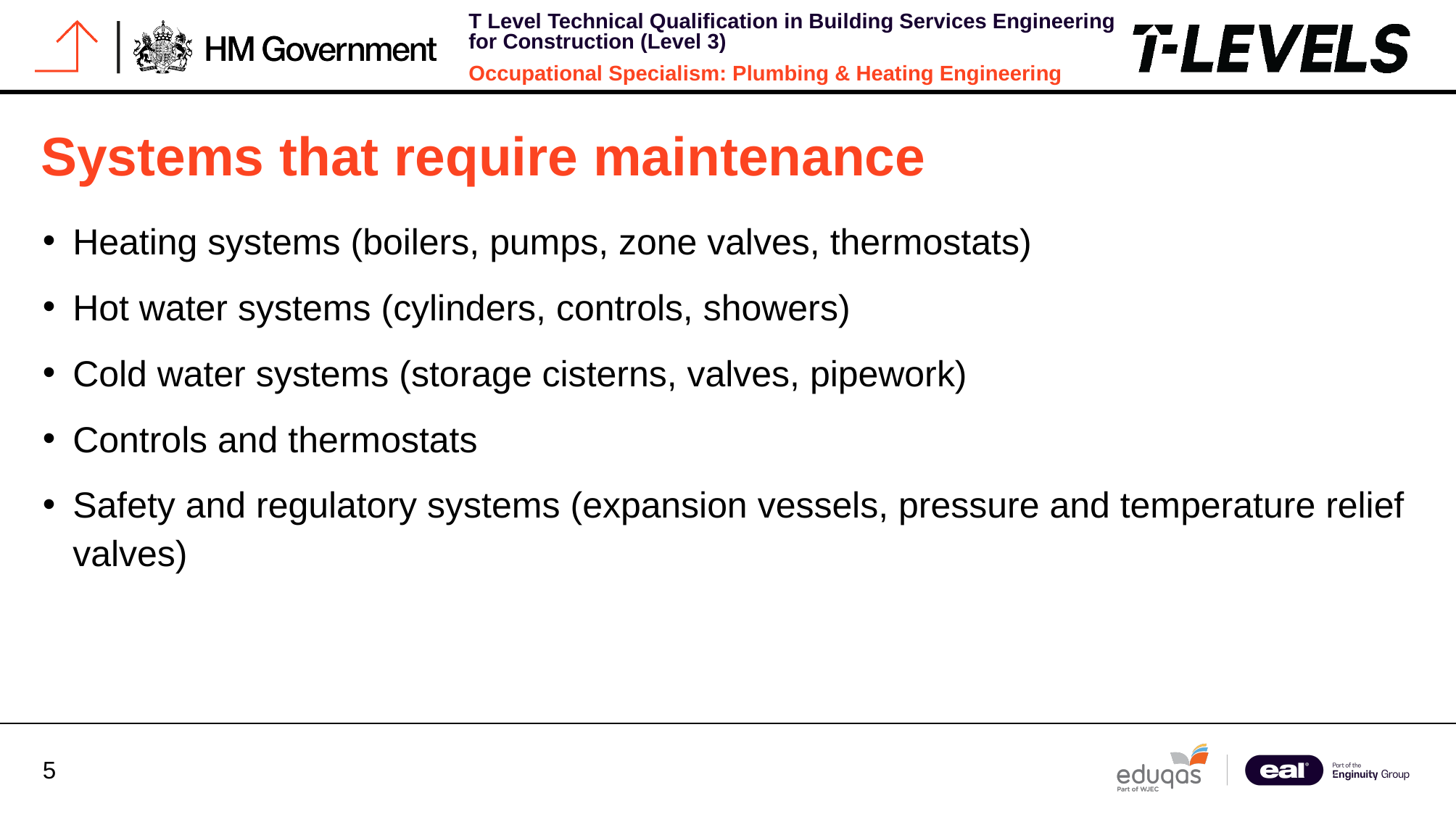

# Systems that require maintenance
Heating systems (boilers, pumps, zone valves, thermostats)
Hot water systems (cylinders, controls, showers)
Cold water systems (storage cisterns, valves, pipework)
Controls and thermostats
Safety and regulatory systems (expansion vessels, pressure and temperature relief valves)